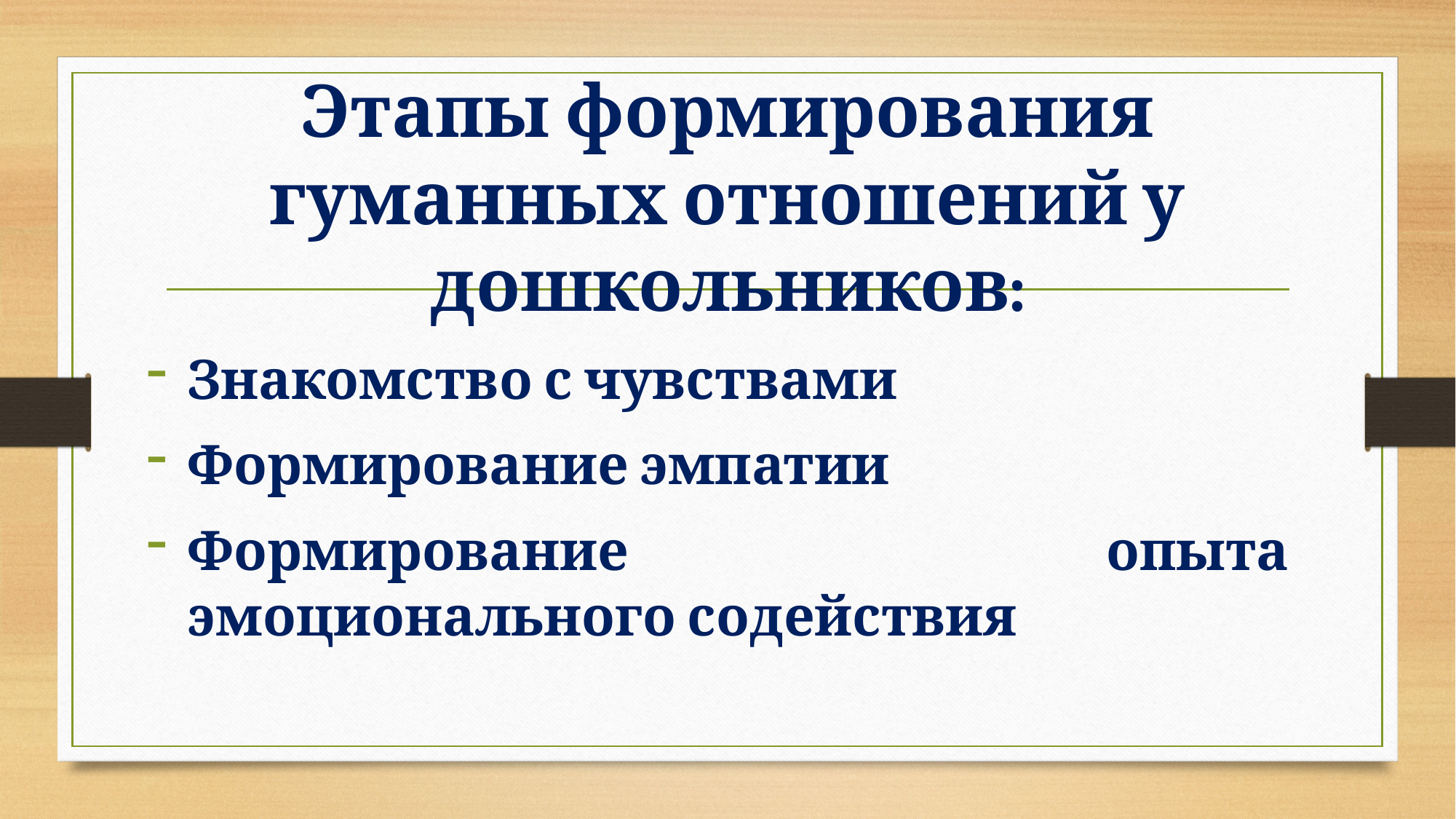

# Этапы формирования гуманных отношений у дошкольников:
Знакомство с чувствами
Формирование эмпатии
Формирование опыта эмоционального содействия